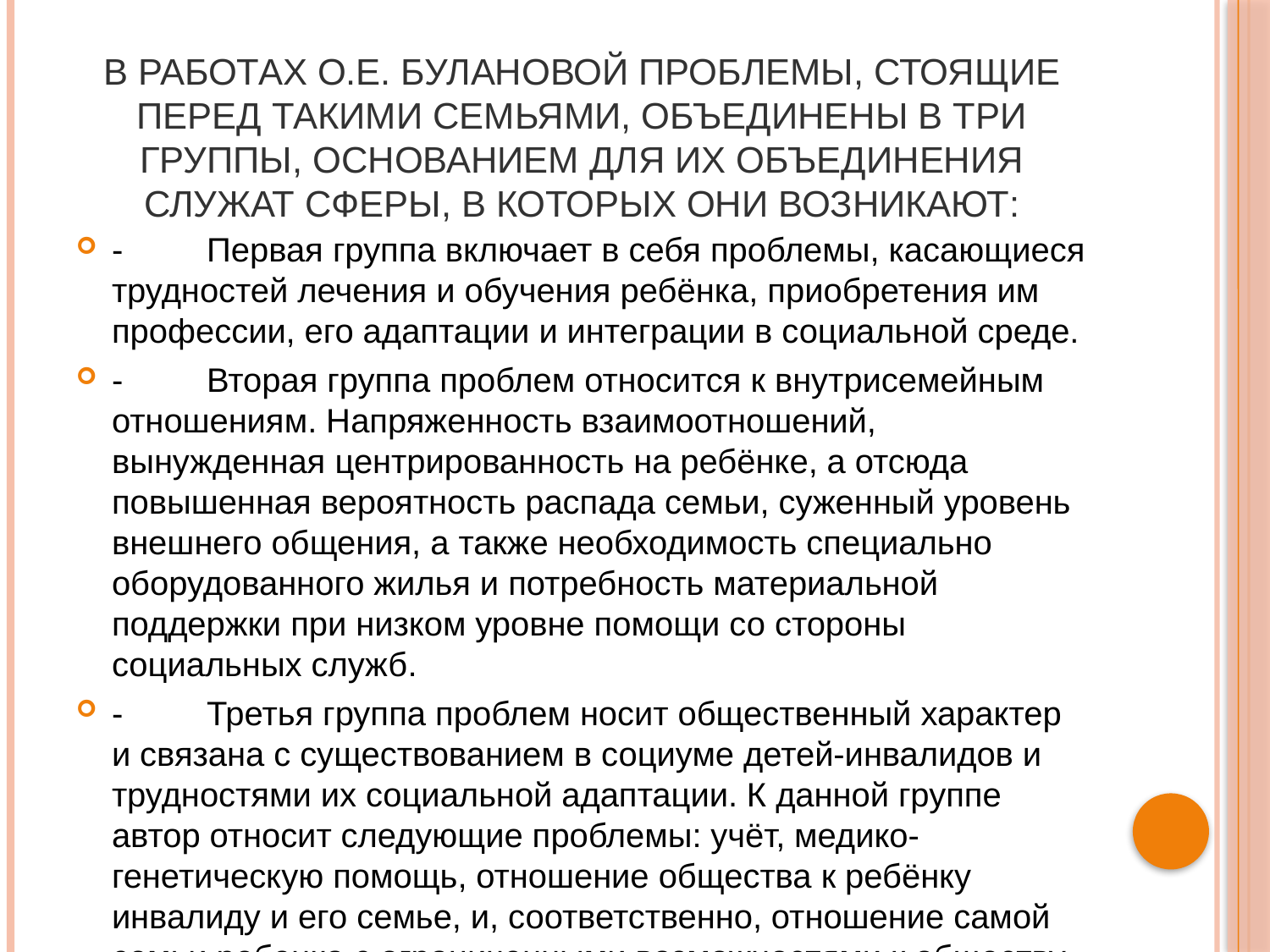

# В работах О.Е. Булановой проблемы, стоящие перед такими семьями, объединены в три группы, основанием для их объединения служат сферы, в которых они возникают:
-         Первая группа включает в себя проблемы, касающиеся трудностей лечения и обучения ребёнка, приобретения им профессии, его адаптации и интеграции в социальной среде.
-         Вторая группа проблем относится к внутрисемейным отношениям. Напряженность взаимоотношений, вынужденная центрированность на ребёнке, а отсюда повышенная вероятность распада семьи, суженный уровень внешнего общения, а также необходимость специально оборудованного жилья и потребность материальной поддержки при низком уровне помощи со стороны социальных служб.
-         Третья группа проблем носит общественный характер и связана с существованием в социуме детей-инвалидов и трудностями их социальной адаптации. К данной группе автор относит следующие проблемы: учёт, медико-генетическую помощь, отношение общества к ребёнку инвалиду и его семье, и, соответственно, отношение самой семьи ребенка с ограниченными возможностями к обществу.